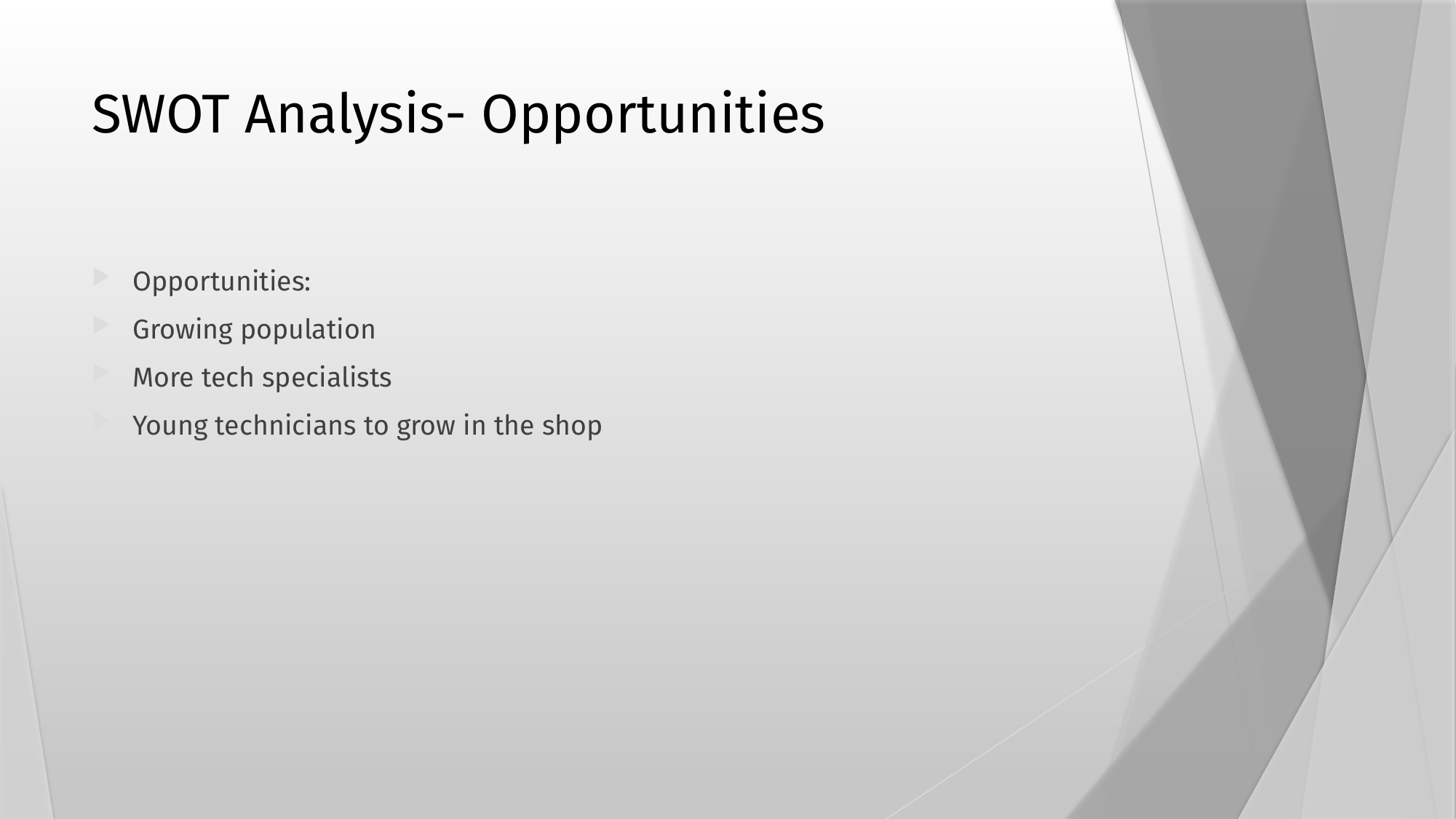

# SWOT Analysis- Opportunities
Opportunities:
Growing population
More tech specialists
Young technicians to grow in the shop